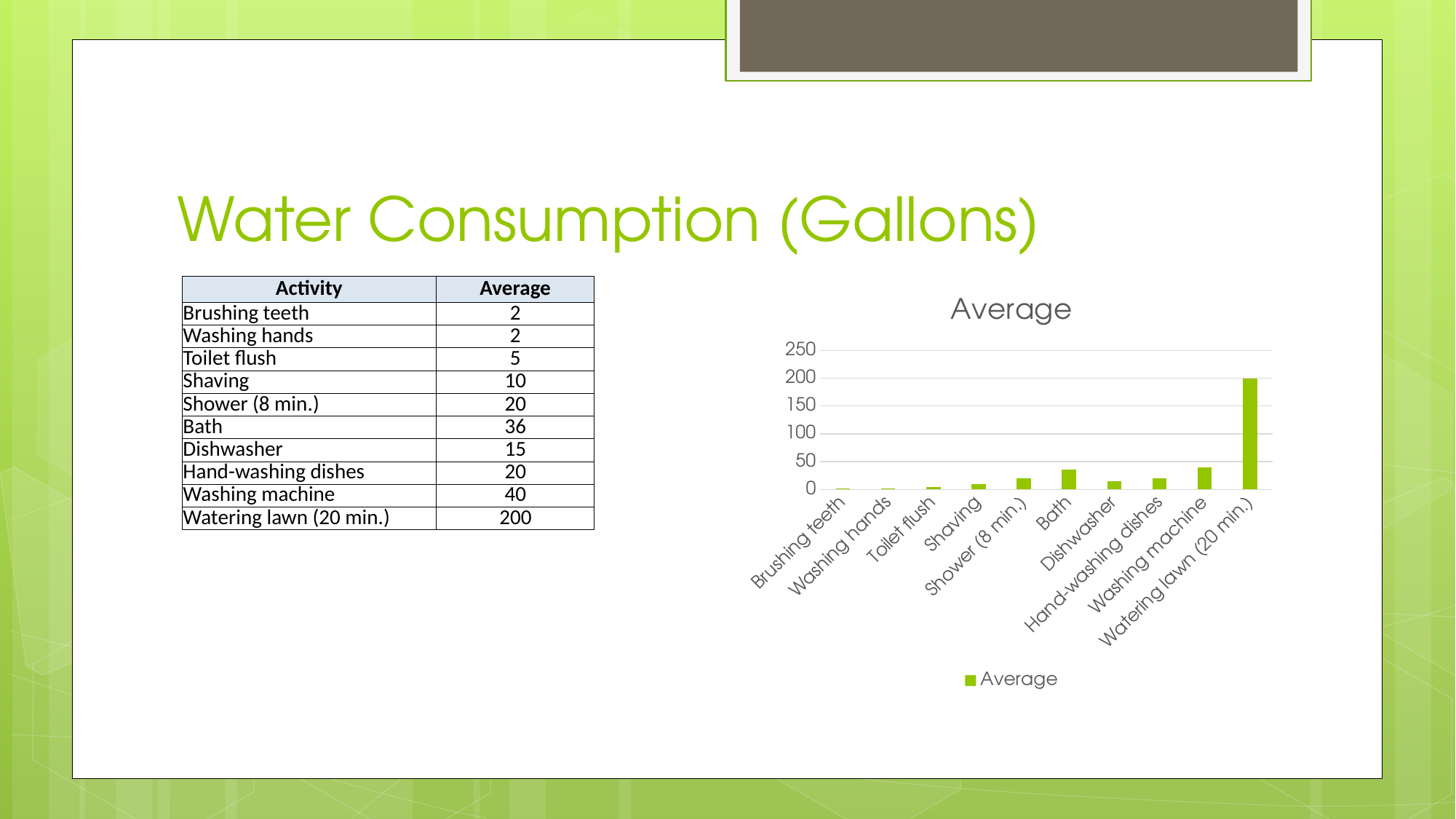

# Water Consumption (Gallons)

### Chart:

| Category | Average |
|---|---|
| Brushing teeth | 2.0 |
| Washing hands | 2.0 |
| Toilet flush | 5.0 |
| Shaving | 10.0 |
| Shower (8 min.) | 20.0 |
| Bath | 36.0 |
| Dishwasher | 15.0 |
| Hand-washing dishes | 20.0 |
| Washing machine | 40.0 |
| Watering lawn (20 min.) | 200.0 |
| Activity | Average |
| --- | --- |
| Brushing teeth | 2 |
| Washing hands | 2 |
| Toilet flush | 5 |
| Shaving | 10 |
| Shower (8 min.) | 20 |
| Bath | 36 |
| Dishwasher | 15 |
| Hand-washing dishes | 20 |
| Washing machine | 40 |
| Watering lawn (20 min.) | 200 |